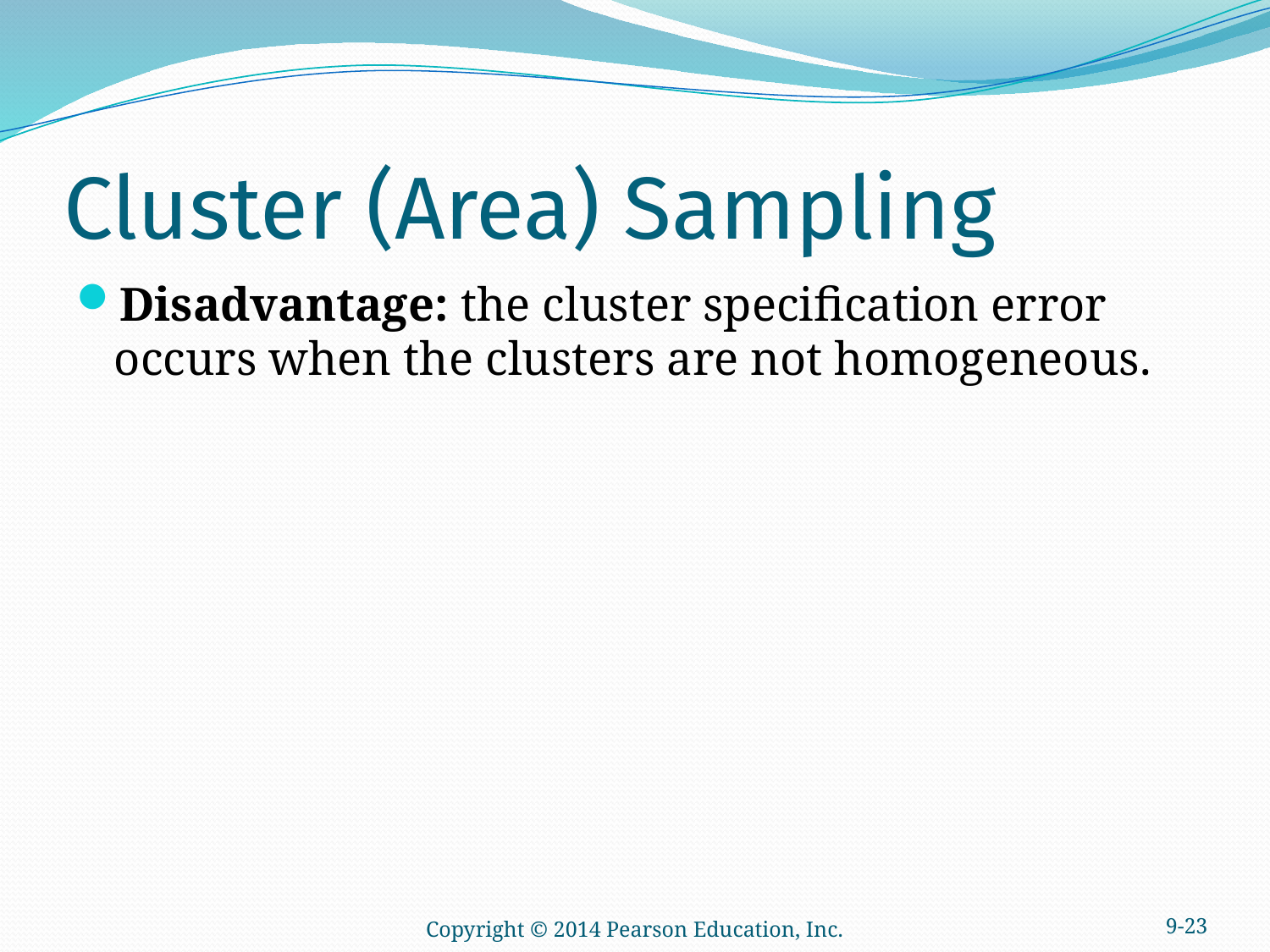

# Cluster (Area) Sampling
Disadvantage: the cluster specification error occurs when the clusters are not homogeneous.